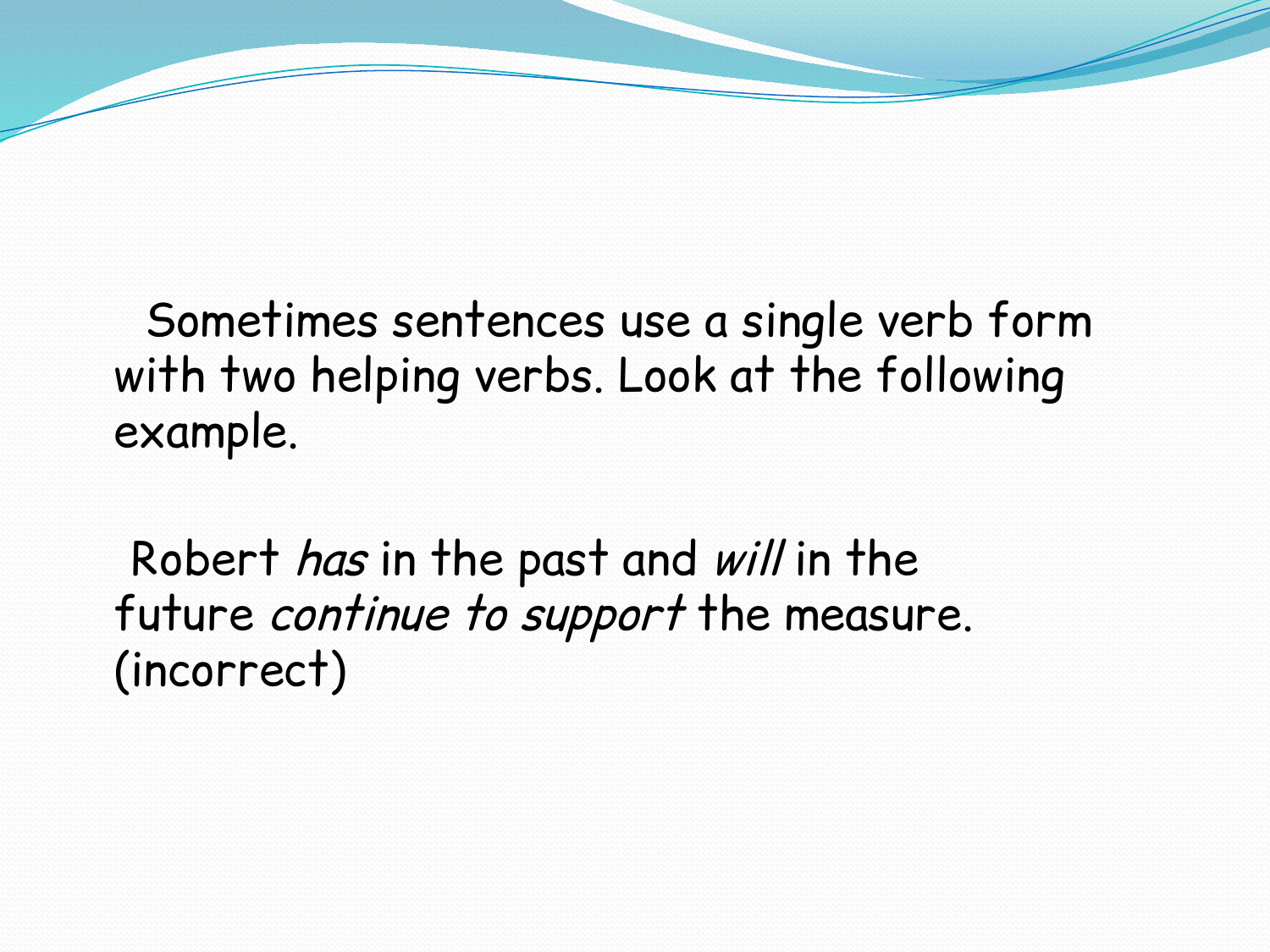

Sometimes sentences use a single verb form with two helping verbs. Look at the following example.

    Robert has in the past and will in the future continue to support the measure. (incorrect)